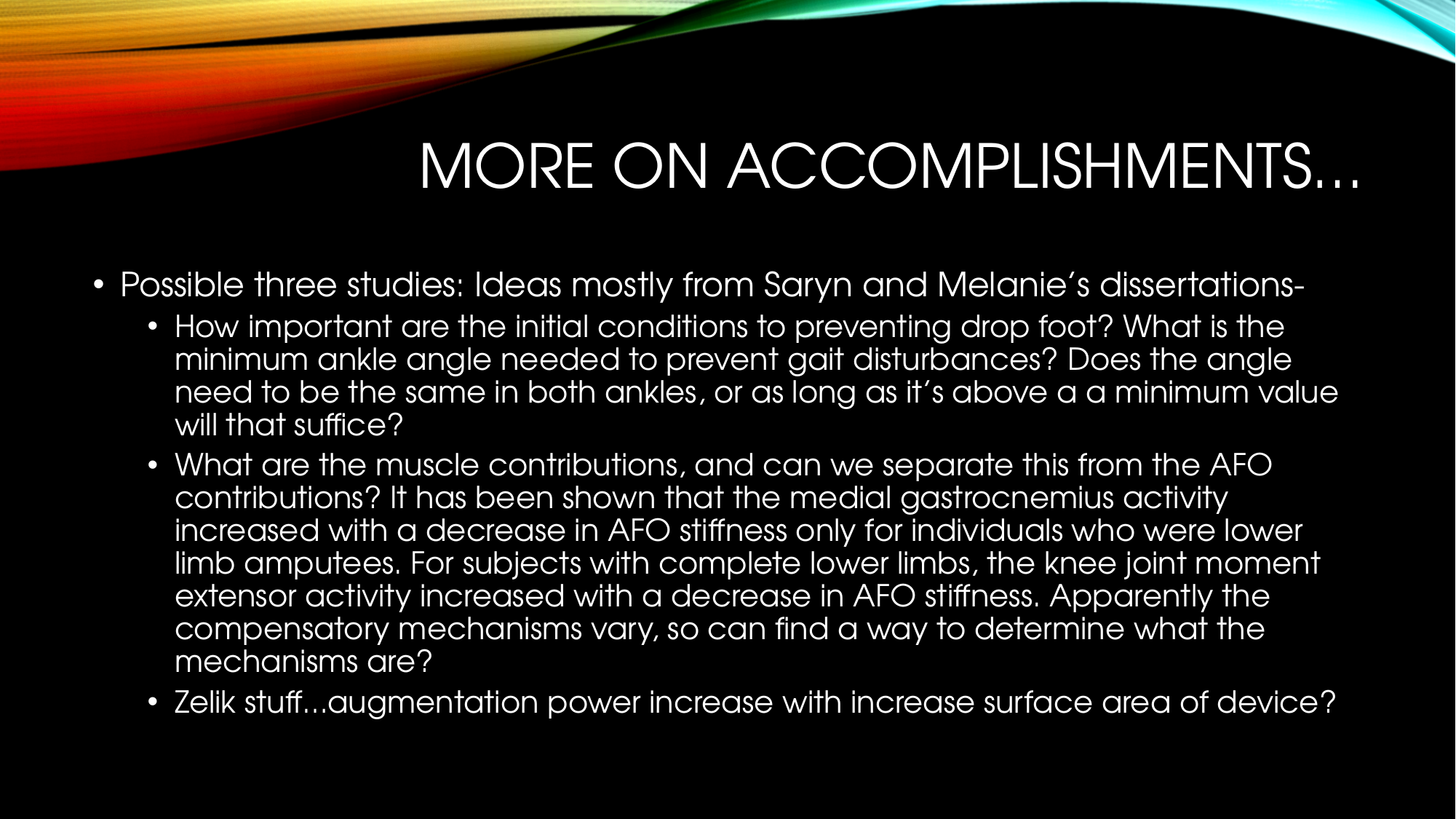

# More on accomplishments…
Possible three studies: Ideas mostly from Saryn and Melanie’s dissertations-
How important are the initial conditions to preventing drop foot? What is the minimum ankle angle needed to prevent gait disturbances? Does the angle need to be the same in both ankles, or as long as it’s above a a minimum value will that suffice?
What are the muscle contributions, and can we separate this from the AFO contributions? It has been shown that the medial gastrocnemius activity increased with a decrease in AFO stiffness only for individuals who were lower limb amputees. For subjects with complete lower limbs, the knee joint moment extensor activity increased with a decrease in AFO stiffness. Apparently the compensatory mechanisms vary, so can find a way to determine what the mechanisms are?
Zelik stuff…augmentation power increase with increase surface area of device?